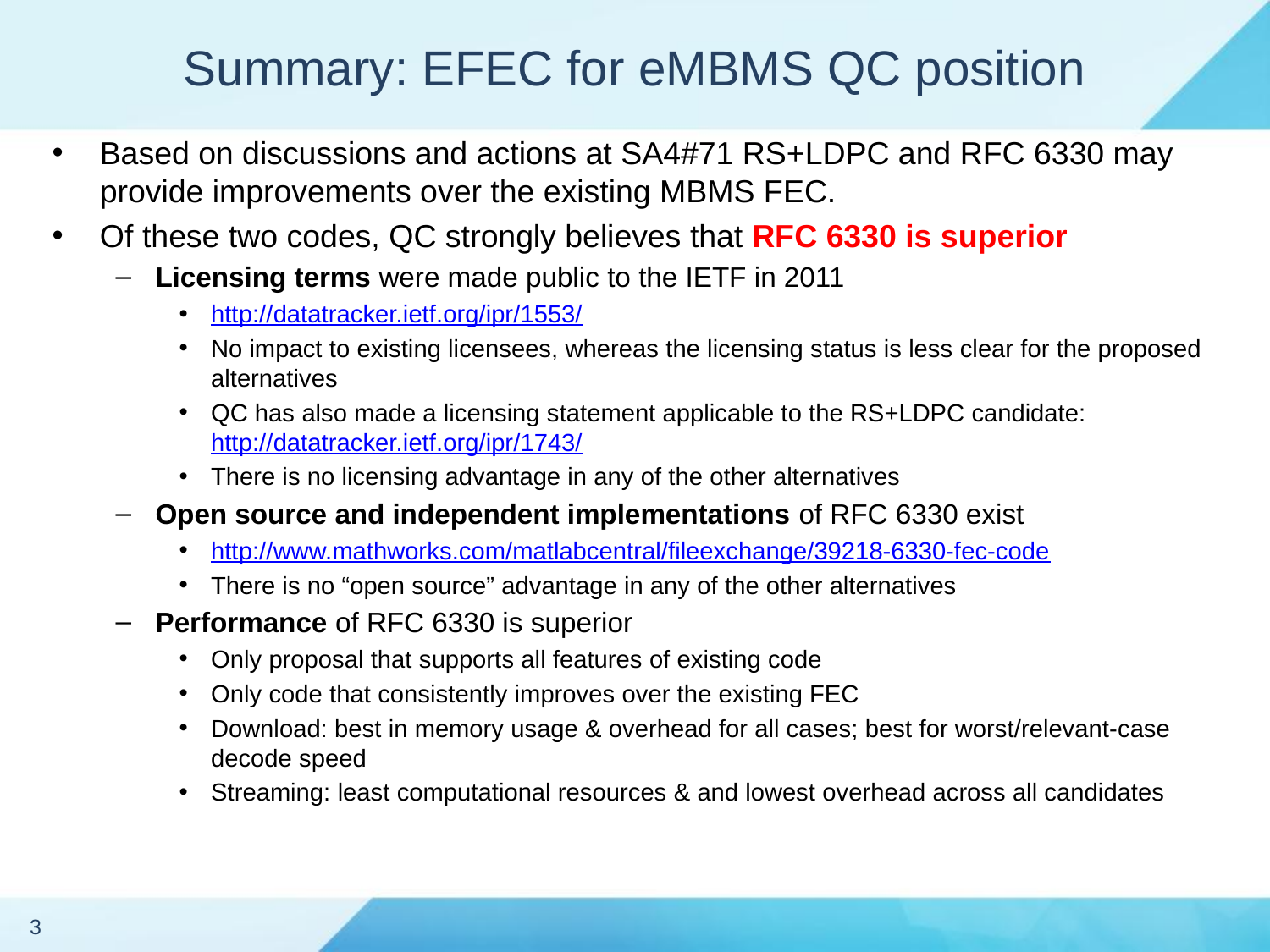

# Summary: EFEC for eMBMS QC position
Based on discussions and actions at SA4#71 RS+LDPC and RFC 6330 may provide improvements over the existing MBMS FEC.
Of these two codes, QC strongly believes that RFC 6330 is superior
Licensing terms were made public to the IETF in 2011
http://datatracker.ietf.org/ipr/1553/
No impact to existing licensees, whereas the licensing status is less clear for the proposed alternatives
QC has also made a licensing statement applicable to the RS+LDPC candidate: http://datatracker.ietf.org/ipr/1743/
There is no licensing advantage in any of the other alternatives
Open source and independent implementations of RFC 6330 exist
http://www.mathworks.com/matlabcentral/fileexchange/39218-6330-fec-code
There is no “open source” advantage in any of the other alternatives
Performance of RFC 6330 is superior
Only proposal that supports all features of existing code
Only code that consistently improves over the existing FEC
Download: best in memory usage & overhead for all cases; best for worst/relevant-case decode speed
Streaming: least computational resources & and lowest overhead across all candidates

3